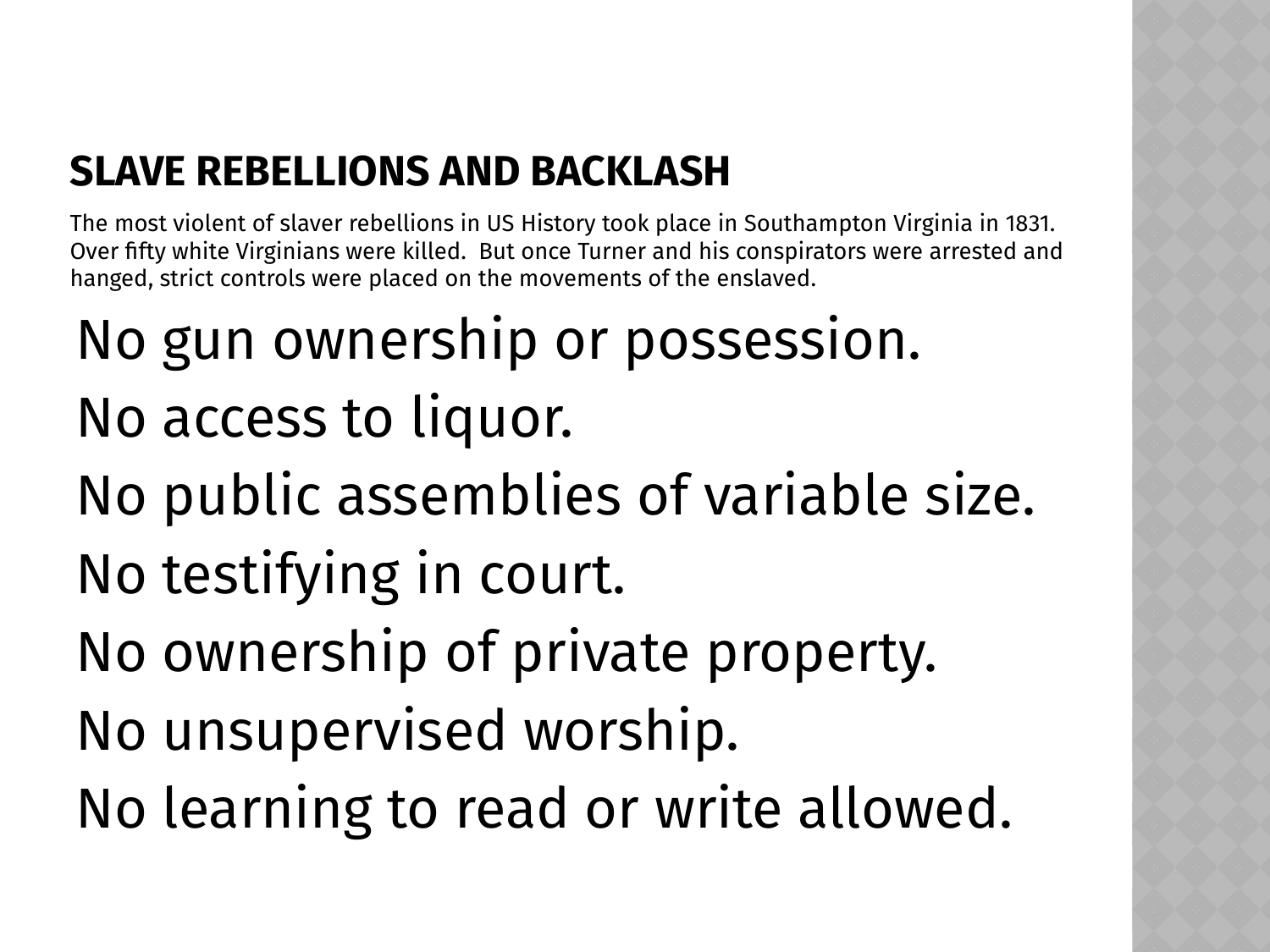

# Slave rebellions and backlash
The most violent of slaver rebellions in US History took place in Southampton Virginia in 1831.  Over fifty white Virginians were killed.  But once Turner and his conspirators were arrested and hanged, strict controls were placed on the movements of the enslaved.
No gun ownership or possession.
No access to liquor.
No public assemblies of variable size.
No testifying in court.
No ownership of private property.
No unsupervised worship.
No learning to read or write allowed.